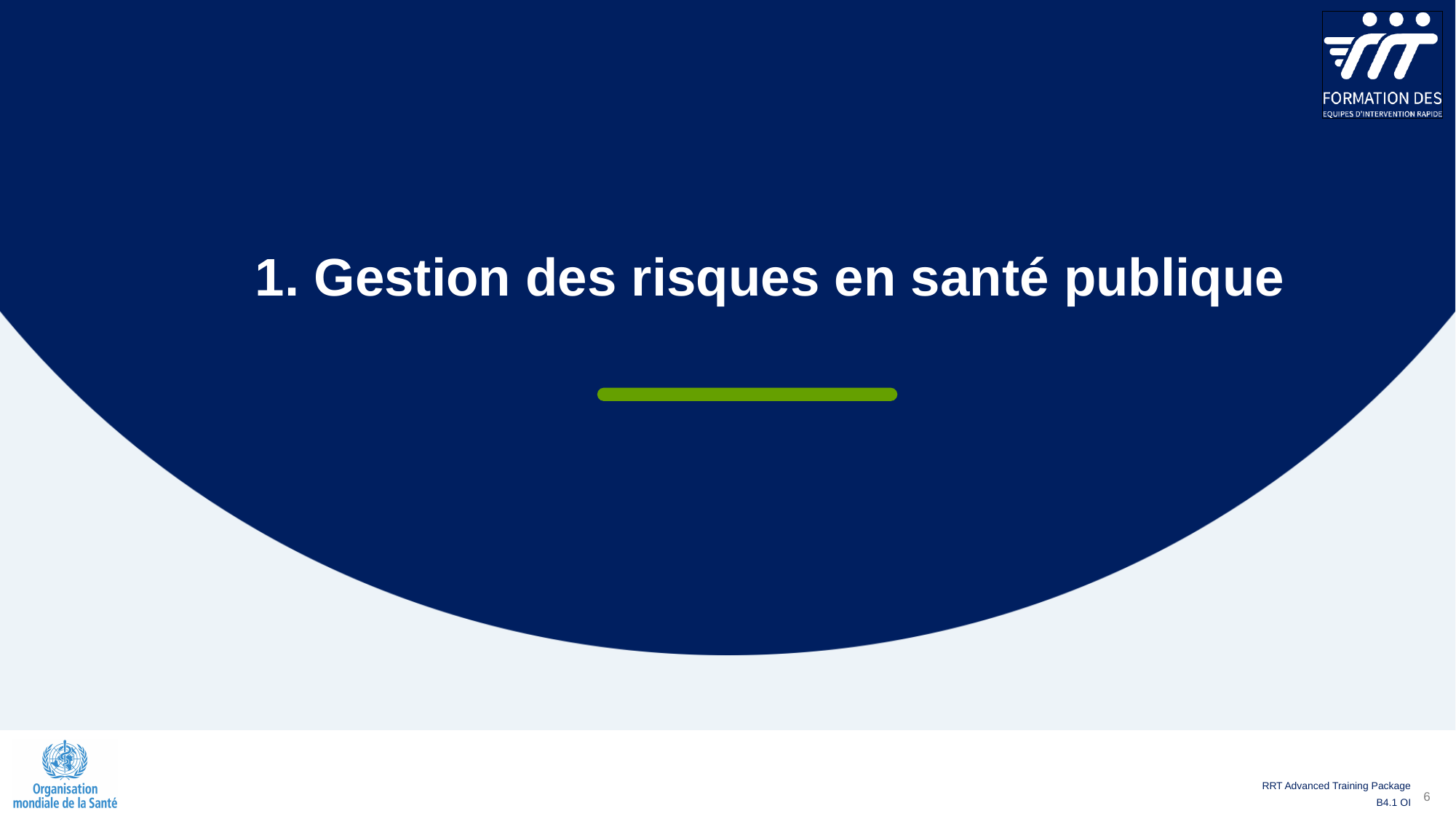

1. Gestion des risques en santé publique